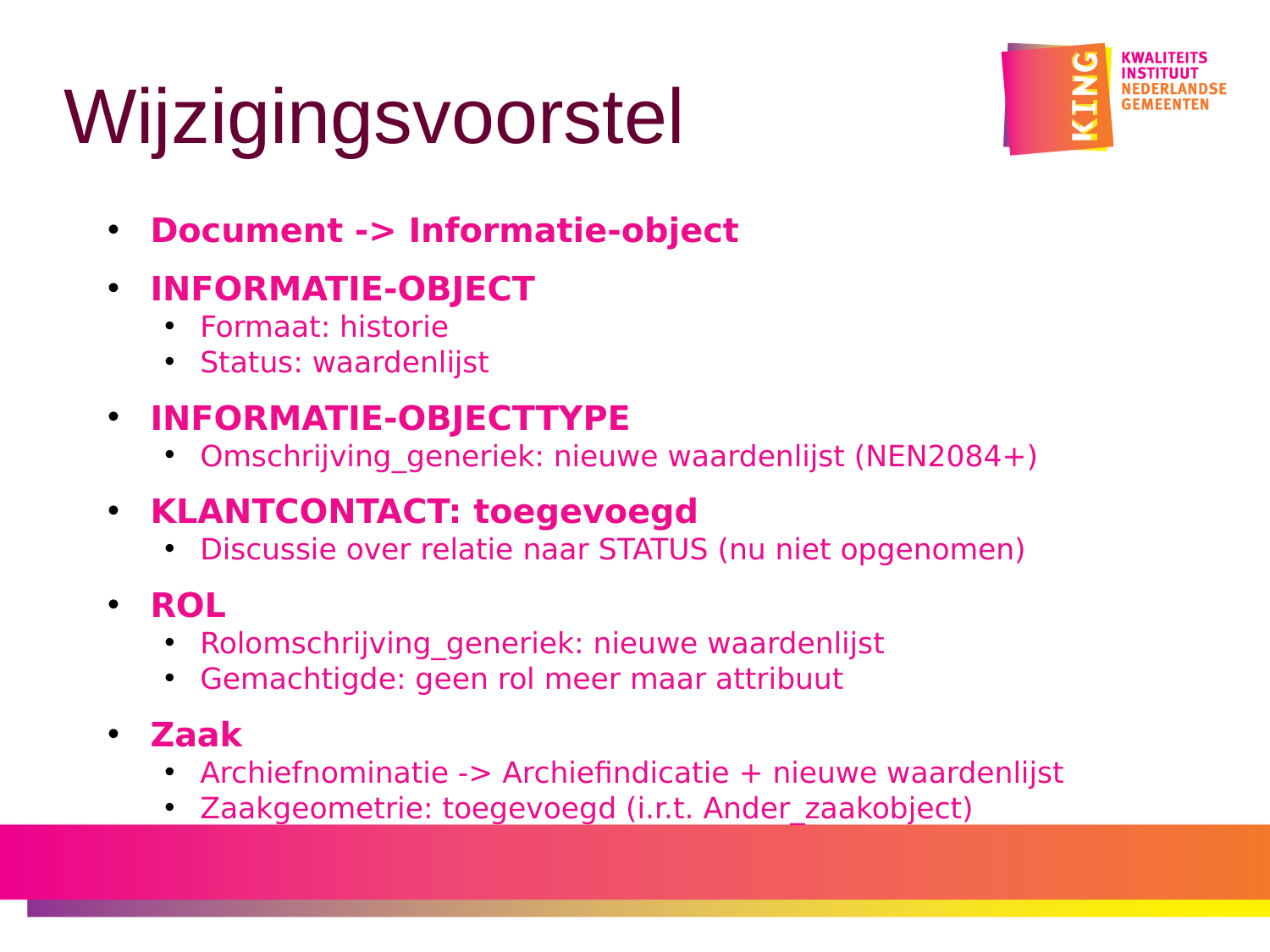

# Wijzigingsvoorstel
Document -> Informatie-object
INFORMATIE-OBJECT
Formaat: historie
Status: waardenlijst
INFORMATIE-OBJECTTYPE
Omschrijving_generiek: nieuwe waardenlijst (NEN2084+)
KLANTCONTACT: toegevoegd
Discussie over relatie naar STATUS (nu niet opgenomen)
ROL
Rolomschrijving_generiek: nieuwe waardenlijst
Gemachtigde: geen rol meer maar attribuut
Zaak
Archiefnominatie -> Archiefindicatie + nieuwe waardenlijst
Zaakgeometrie: toegevoegd (i.r.t. Ander_zaakobject)